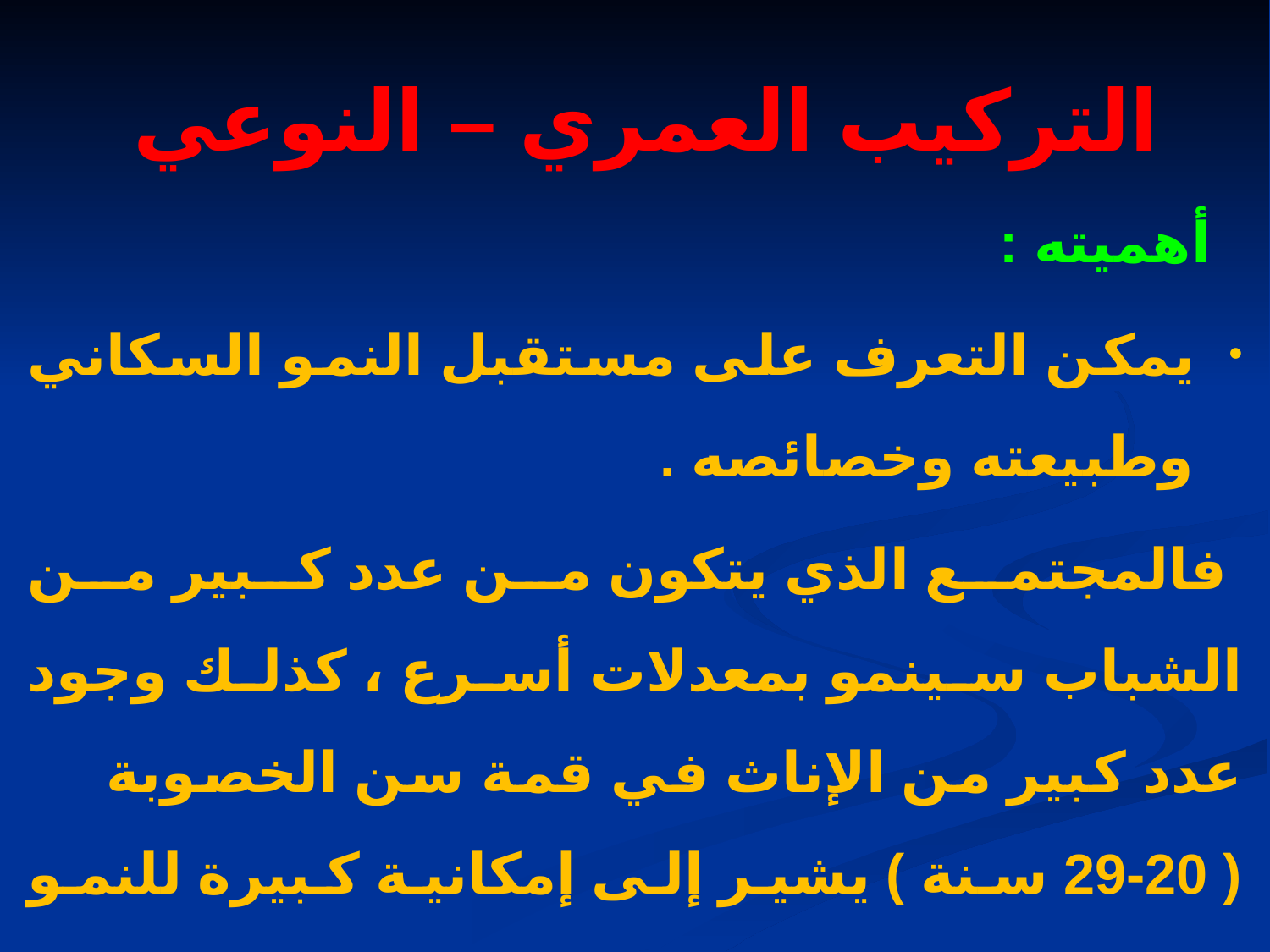

# التركيب العمري – النوعي
  أهميته :
يمكن التعرف على مستقبل النمو السكاني وطبيعته وخصائصه .
 فالمجتمع الذي يتكون من عدد كبير من الشباب سينمو بمعدلات أسرع ، كذلك وجود عدد كبير من الإناث في قمة سن الخصوبة      ( 20-29 سنة ) يشير إلى إمكانية كبيرة للنمو في المستقبل .